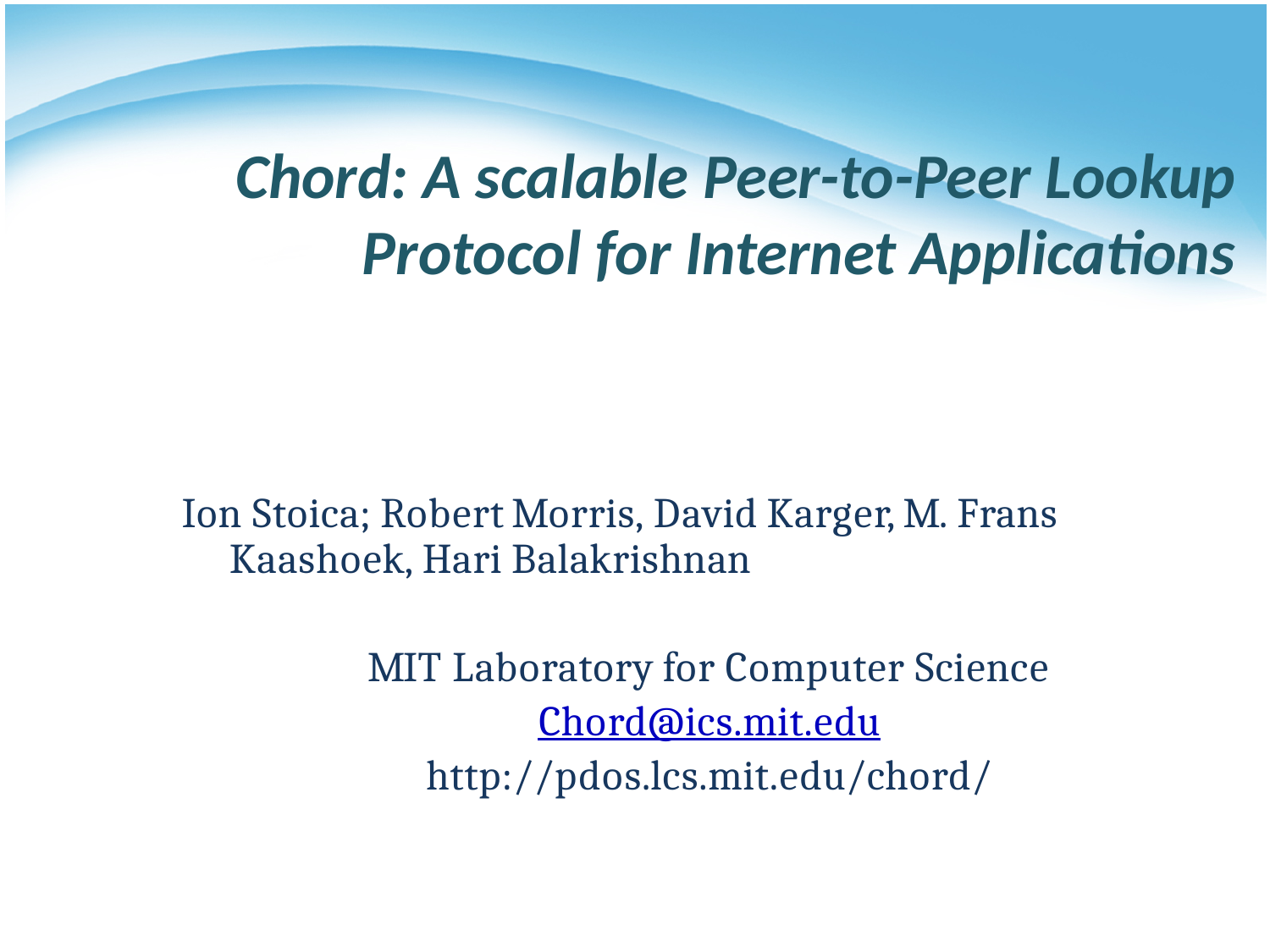

# Chord: A scalable Peer-to-Peer Lookup Protocol for Internet Applications

Ion Stoica; Robert Morris, David Karger, M. Frans Kaashoek, Hari Balakrishnan

MIT Laboratory for Computer Science
Chord@ics.mit.edu
http://pdos.lcs.mit.edu/chord/